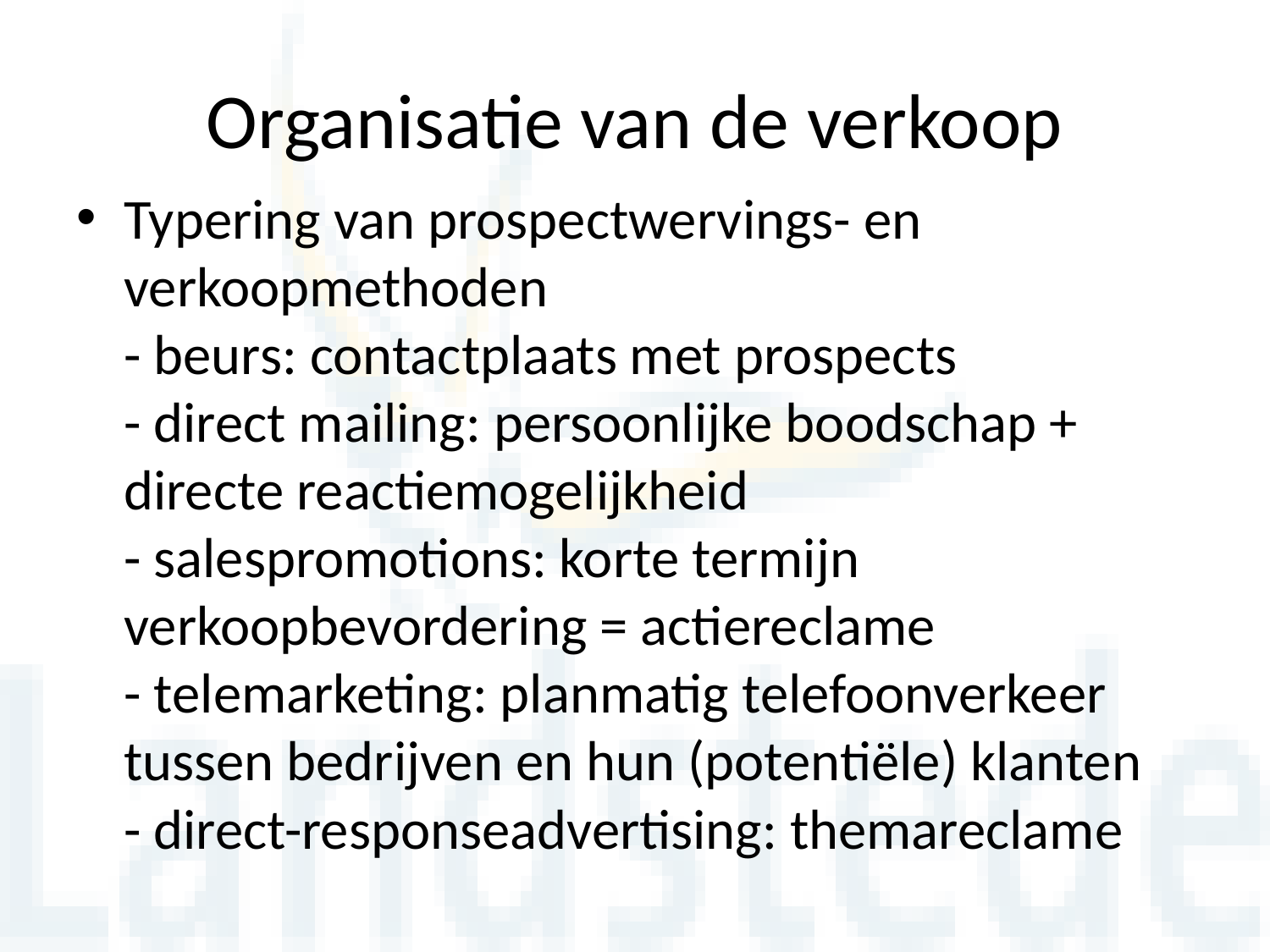

# Organisatie van de verkoop
Typering van prospectwervings- en verkoopmethoden
- beurs: contactplaats met prospects
- direct mailing: persoonlijke boodschap + directe reactiemogelijkheid
- salespromotions: korte termijn verkoopbevordering = actiereclame
- telemarketing: planmatig telefoonverkeer tussen bedrijven en hun (potentiële) klanten
- direct-responseadvertising: themareclame